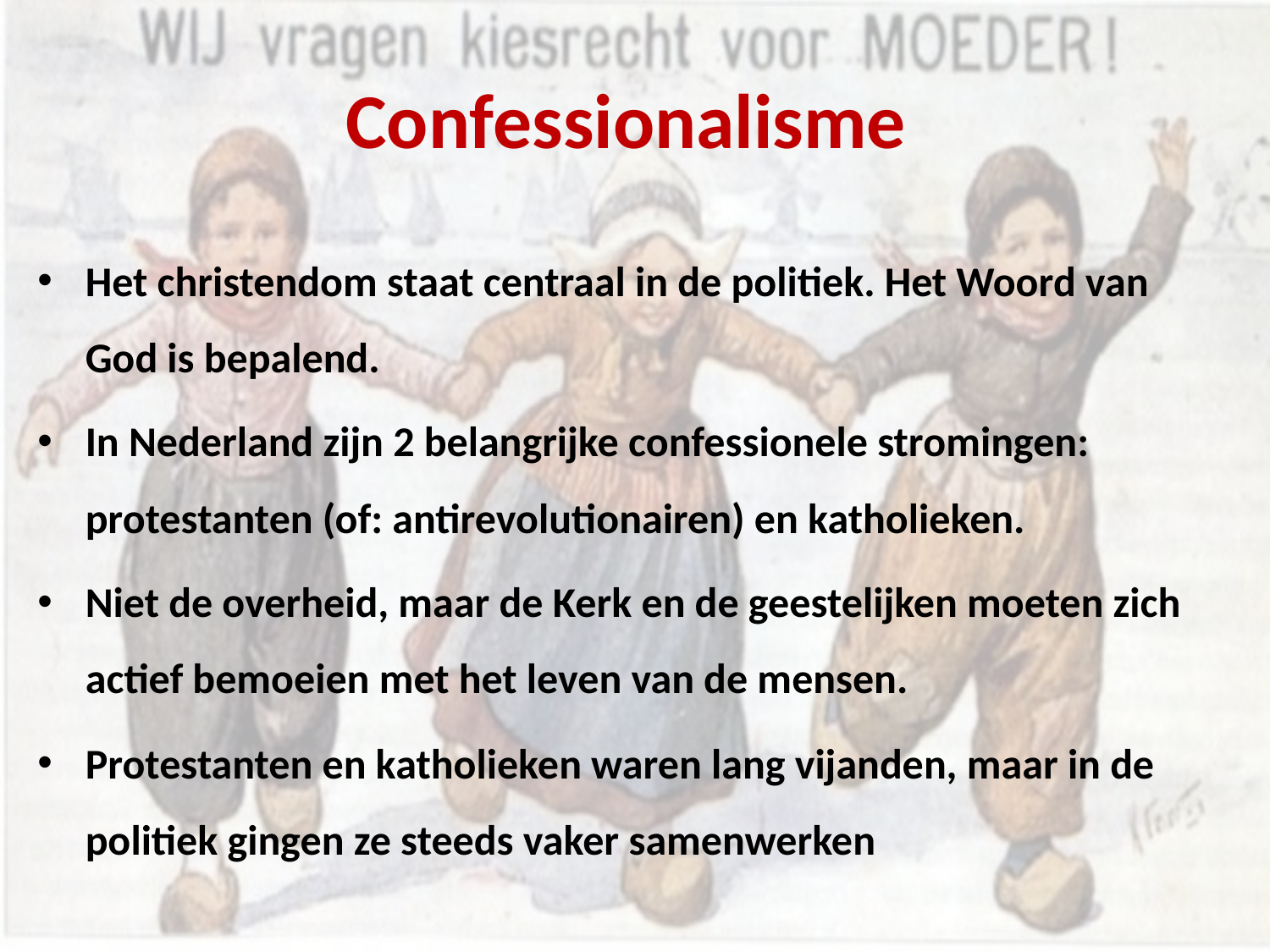

# Confessionalisme
Het christendom staat centraal in de politiek. Het Woord van God is bepalend.
In Nederland zijn 2 belangrijke confessionele stromingen: protestanten (of: antirevolutionairen) en katholieken.
Niet de overheid, maar de Kerk en de geestelijken moeten zich actief bemoeien met het leven van de mensen.
Protestanten en katholieken waren lang vijanden, maar in de politiek gingen ze steeds vaker samenwerken